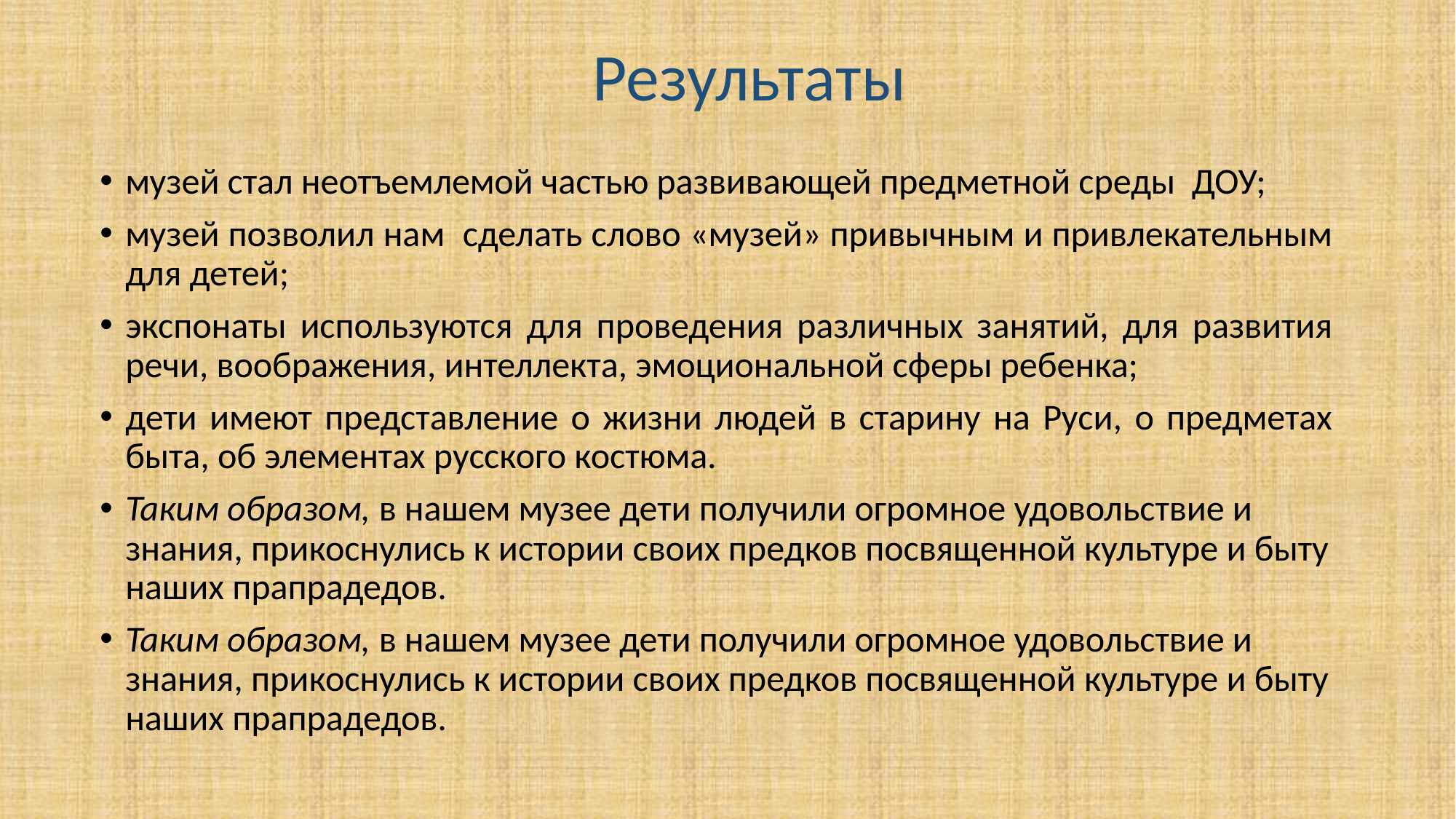

# Результаты
музей стал неотъемлемой частью развивающей предметной среды  ДОУ;
музей позволил нам  сделать слово «музей» привычным и привлекательным для детей;
экспонаты используются для проведения различных занятий, для развития речи, воображения, интеллекта, эмоциональной сферы ребенка;
дети имеют представление о жизни людей в старину на Руси, о предметах быта, об элементах русского костюма.
Таким образом, в нашем музее дети получили огромное удовольствие и знания, прикоснулись к истории своих предков посвященной культуре и быту наших прапрадедов.
Таким образом, в нашем музее дети получили огромное удовольствие и знания, прикоснулись к истории своих предков посвященной культуре и быту наших прапрадедов.